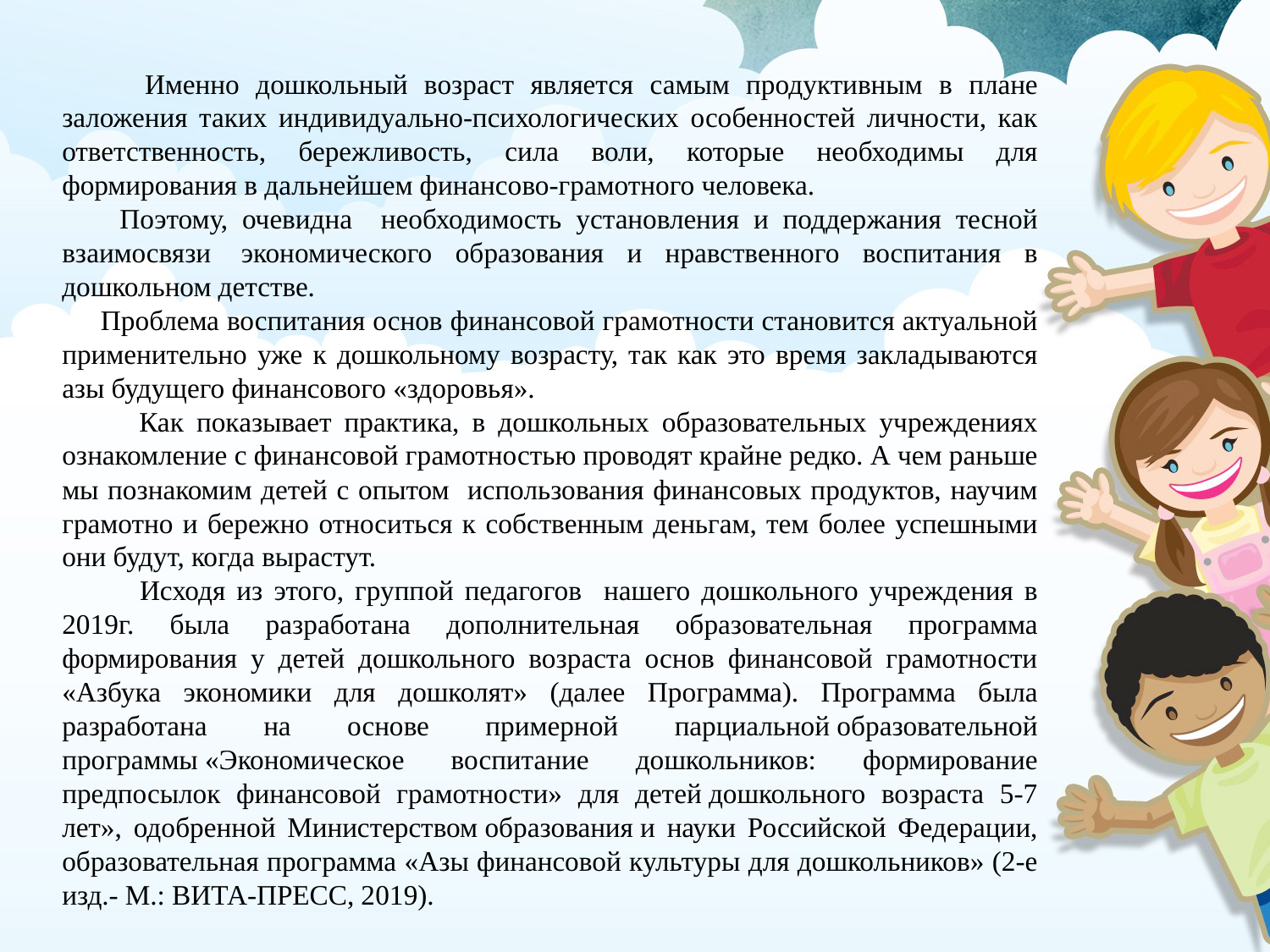

Именно дошкольный возраст является самым продуктивным в плане заложения таких индивидуально-психологических особенностей личности, как ответственность, бережливость, сила воли, которые необходимы для формирования в дальнейшем финансово-грамотного человека.
    Поэтому, очевидна  необходимость установления и поддержания тесной взаимосвязи  экономического образования и нравственного воспитания в дошкольном детстве.
     Проблема воспитания основ финансовой грамотности становится актуальной применительно уже к дошкольному возрасту, так как это время закладываются азы будущего финансового «здоровья».
      Как показывает практика, в дошкольных образовательных учреждениях ознакомление с финансовой грамотностью проводят крайне редко. А чем раньше мы познакомим детей с опытом  использования финансовых продуктов, научим грамотно и бережно относиться к собственным деньгам, тем более успешными они будут, когда вырастут.
       Исходя из этого, группой педагогов  нашего дошкольного учреждения в 2019г. была разработана дополнительная образовательная программа формирования у детей дошкольного возраста основ финансовой грамотности «Азбука экономики для дошколят» (далее Программа). Программа была разработана на основе примерной парциальной образовательной программы «Экономическое воспитание дошкольников: формирование предпосылок финансовой грамотности» для детей дошкольного возраста 5-7 лет», одобренной Министерством образования и науки Российской Федерации, образовательная программа «Азы финансовой культуры для дошкольников» (2-е изд.- М.: ВИТА-ПРЕСС, 2019).